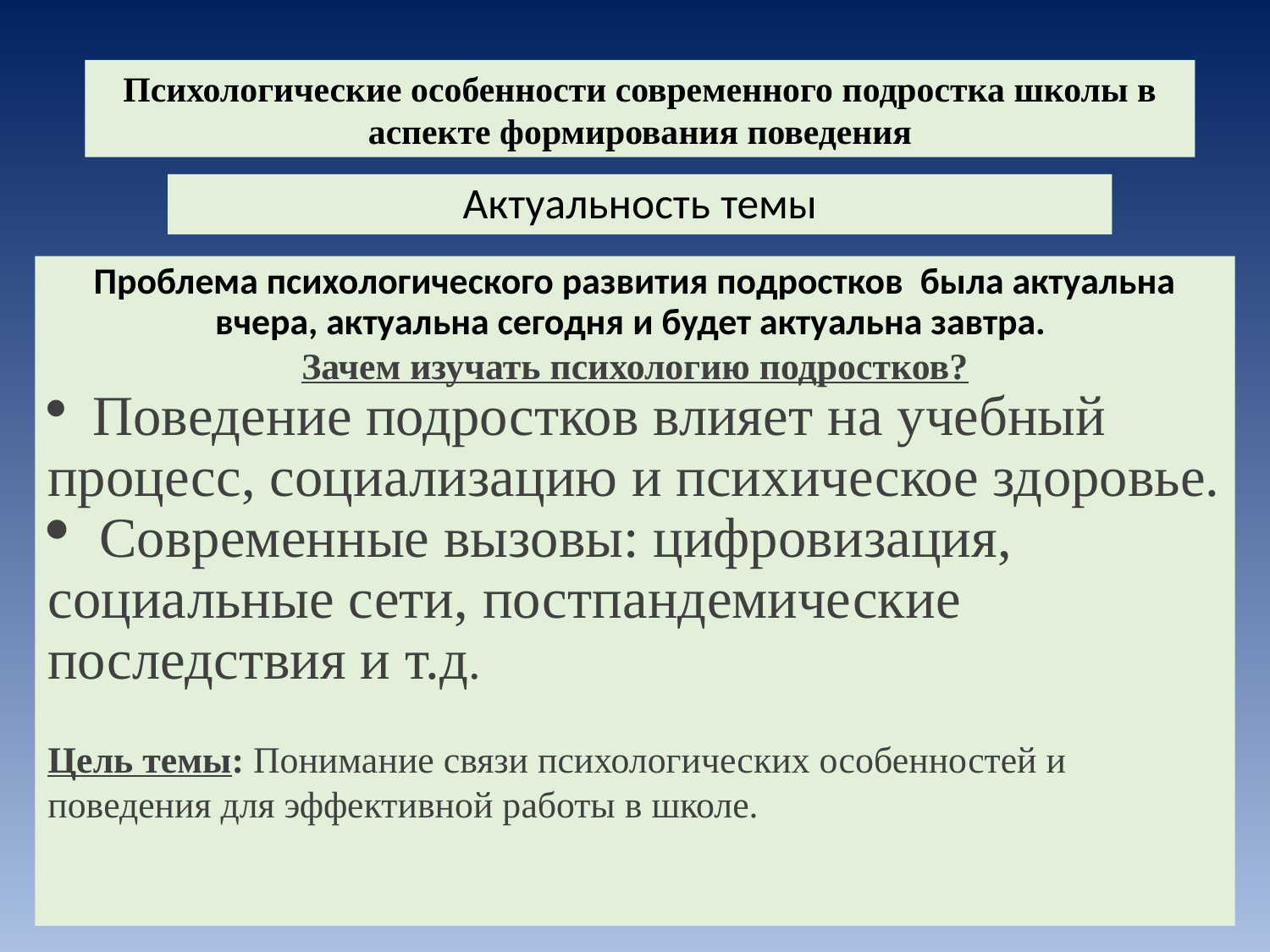

Психологические особенности современного подростка школы в аспекте формирования поведения
# Актуальность темы
Проблема психологического развития подростков  была актуальна вчера, актуальна сегодня и будет актуальна завтра.
Зачем изучать психологию подростков?
  Поведение подростков влияет на учебный процесс, социализацию и психическое здоровье.
  Современные вызовы: цифровизация, социальные сети, постпандемические последствия и т.д.

Цель темы: Понимание связи психологических особенностей и поведения для эффективной работы в школе.